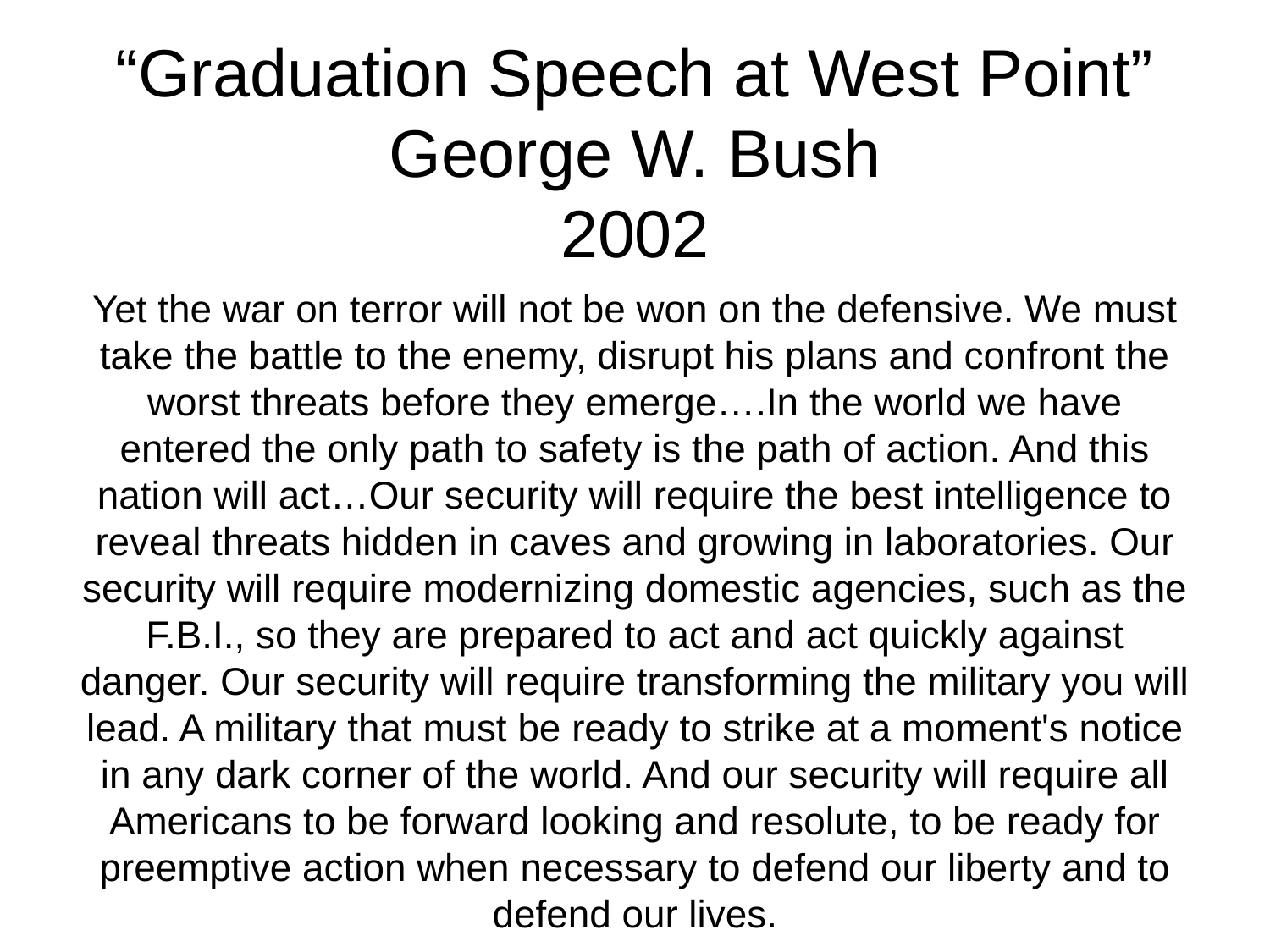

# “Graduation Speech at West Point” George W. Bush 2002
Yet the war on terror will not be won on the defensive. We must take the battle to the enemy, disrupt his plans and confront the worst threats before they emerge….In the world we have entered the only path to safety is the path of action. And this nation will act…Our security will require the best intelligence to reveal threats hidden in caves and growing in laboratories. Our security will require modernizing domestic agencies, such as the F.B.I., so they are prepared to act and act quickly against danger. Our security will require transforming the military you will lead. A military that must be ready to strike at a moment's notice in any dark corner of the world. And our security will require all Americans to be forward looking and resolute, to be ready for preemptive action when necessary to defend our liberty and to defend our lives.